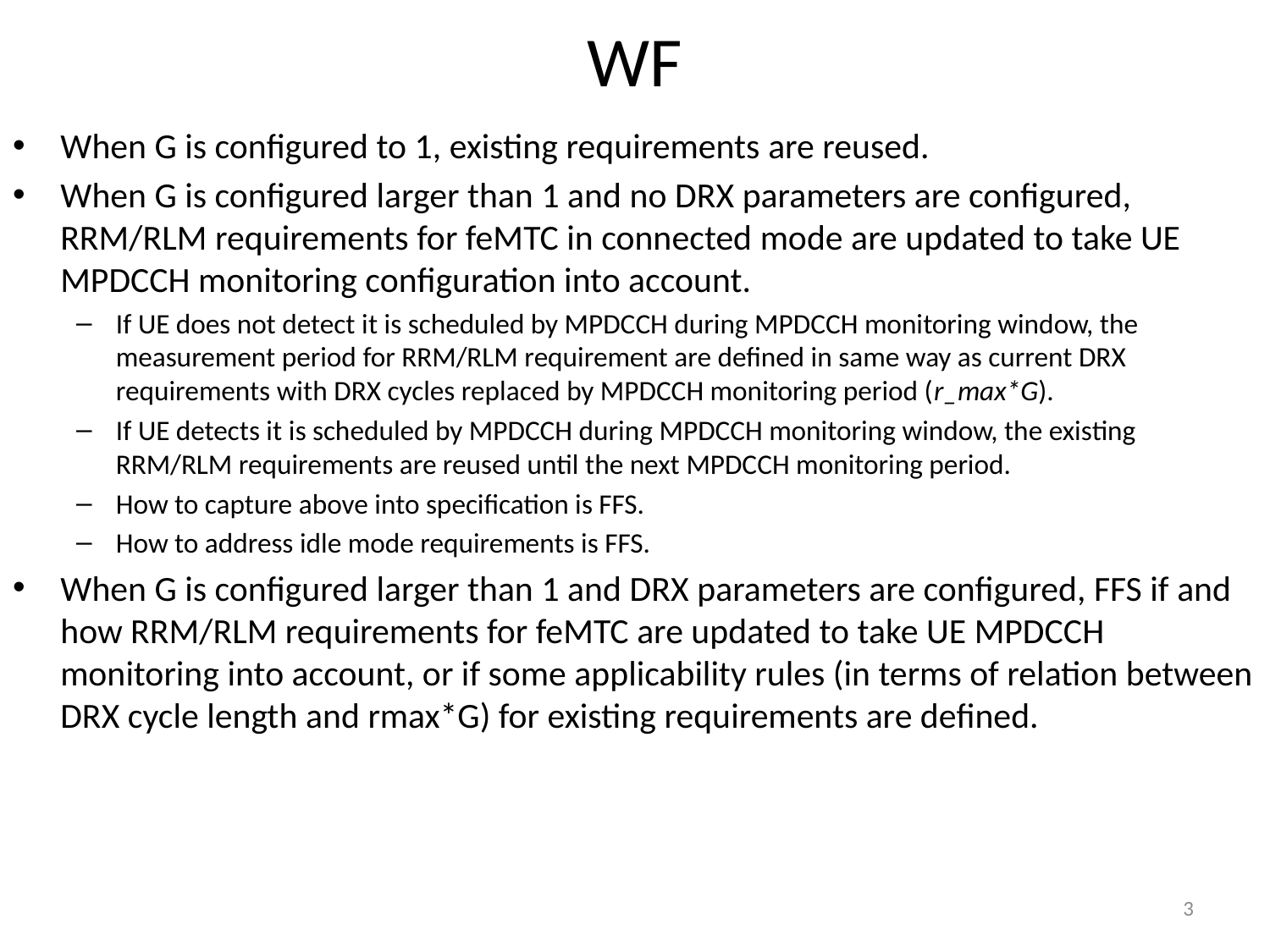

# WF
When G is configured to 1, existing requirements are reused.
When G is configured larger than 1 and no DRX parameters are configured, RRM/RLM requirements for feMTC in connected mode are updated to take UE MPDCCH monitoring configuration into account.
If UE does not detect it is scheduled by MPDCCH during MPDCCH monitoring window, the measurement period for RRM/RLM requirement are defined in same way as current DRX requirements with DRX cycles replaced by MPDCCH monitoring period (r_max*G).
If UE detects it is scheduled by MPDCCH during MPDCCH monitoring window, the existing RRM/RLM requirements are reused until the next MPDCCH monitoring period.
How to capture above into specification is FFS.
How to address idle mode requirements is FFS.
When G is configured larger than 1 and DRX parameters are configured, FFS if and how RRM/RLM requirements for feMTC are updated to take UE MPDCCH monitoring into account, or if some applicability rules (in terms of relation between DRX cycle length and rmax*G) for existing requirements are defined.
3